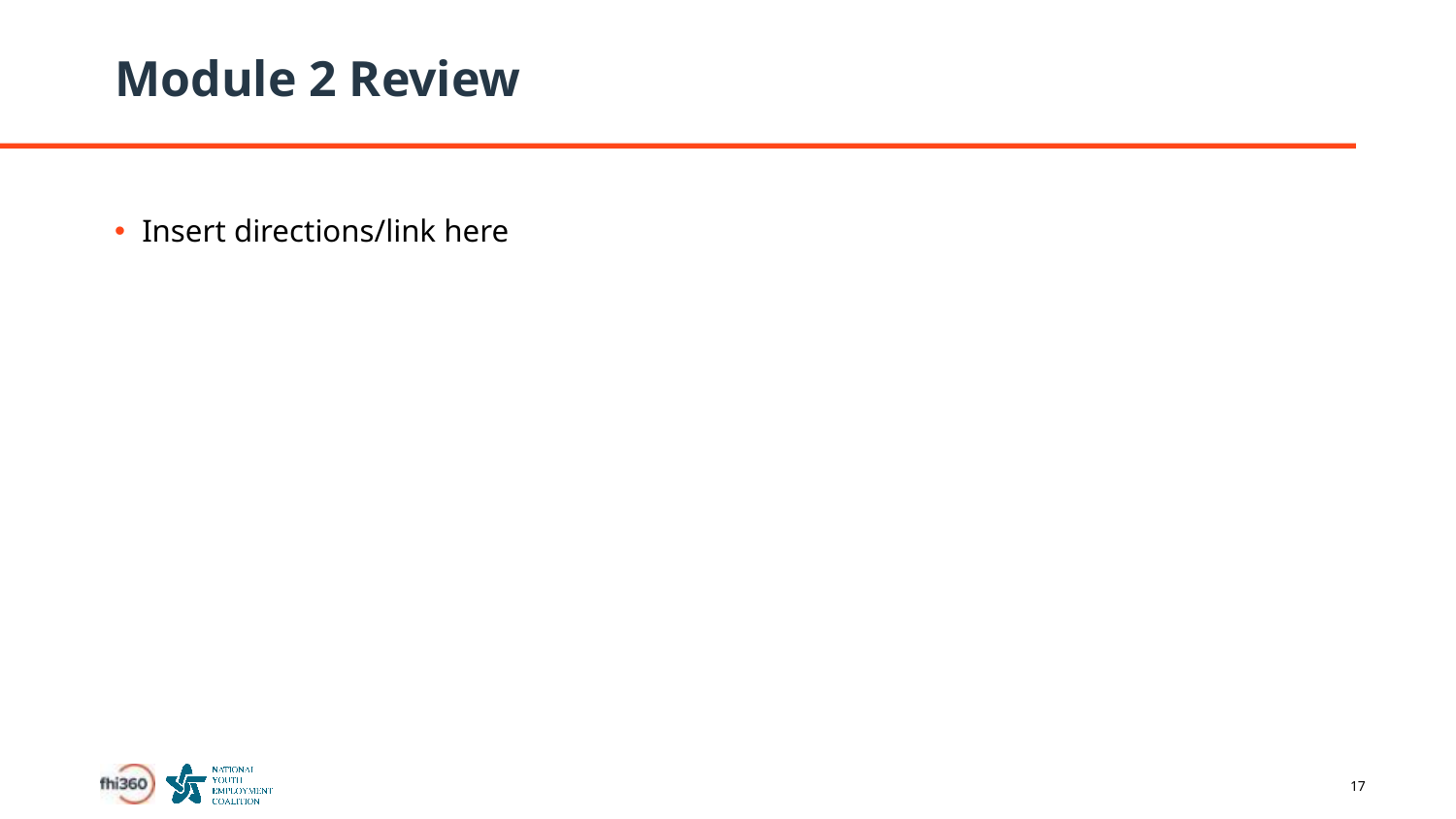

# Module 2 Review
Insert directions/link here